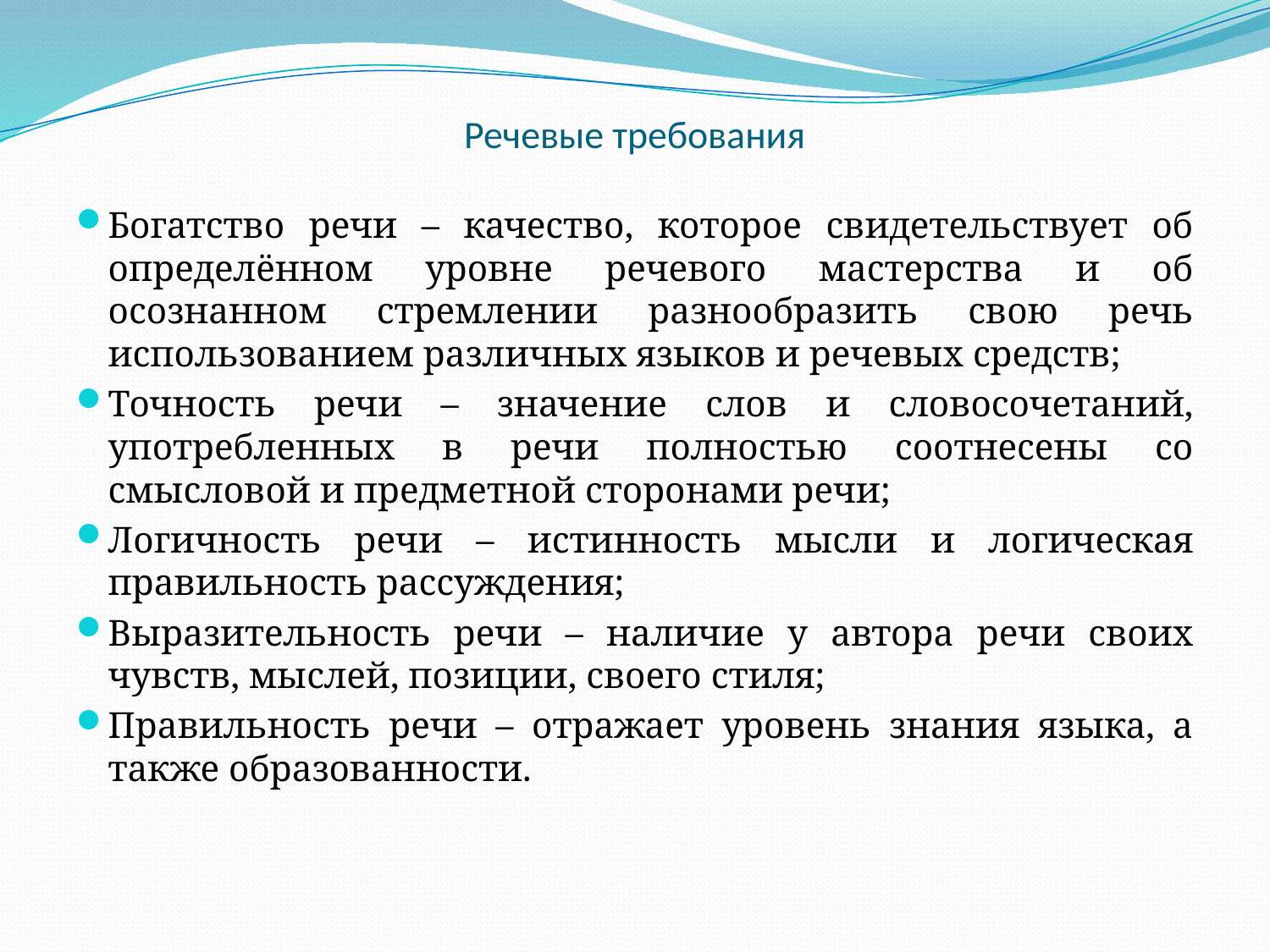

# Речевые требования
Богатство речи – качество, которое свидетельствует об определённом уровне речевого мастерства и об осознанном стремлении разнообразить свою речь использованием различных языков и речевых средств;
Точность речи – значение слов и словосочетаний, употребленных в речи полностью соотнесены со смысловой и предметной сторонами речи;
Логичность речи – истинность мысли и логическая правильность рассуждения;
Выразительность речи – наличие у автора речи своих чувств, мыслей, позиции, своего стиля;
Правильность речи – отражает уровень знания языка, а также образованности.